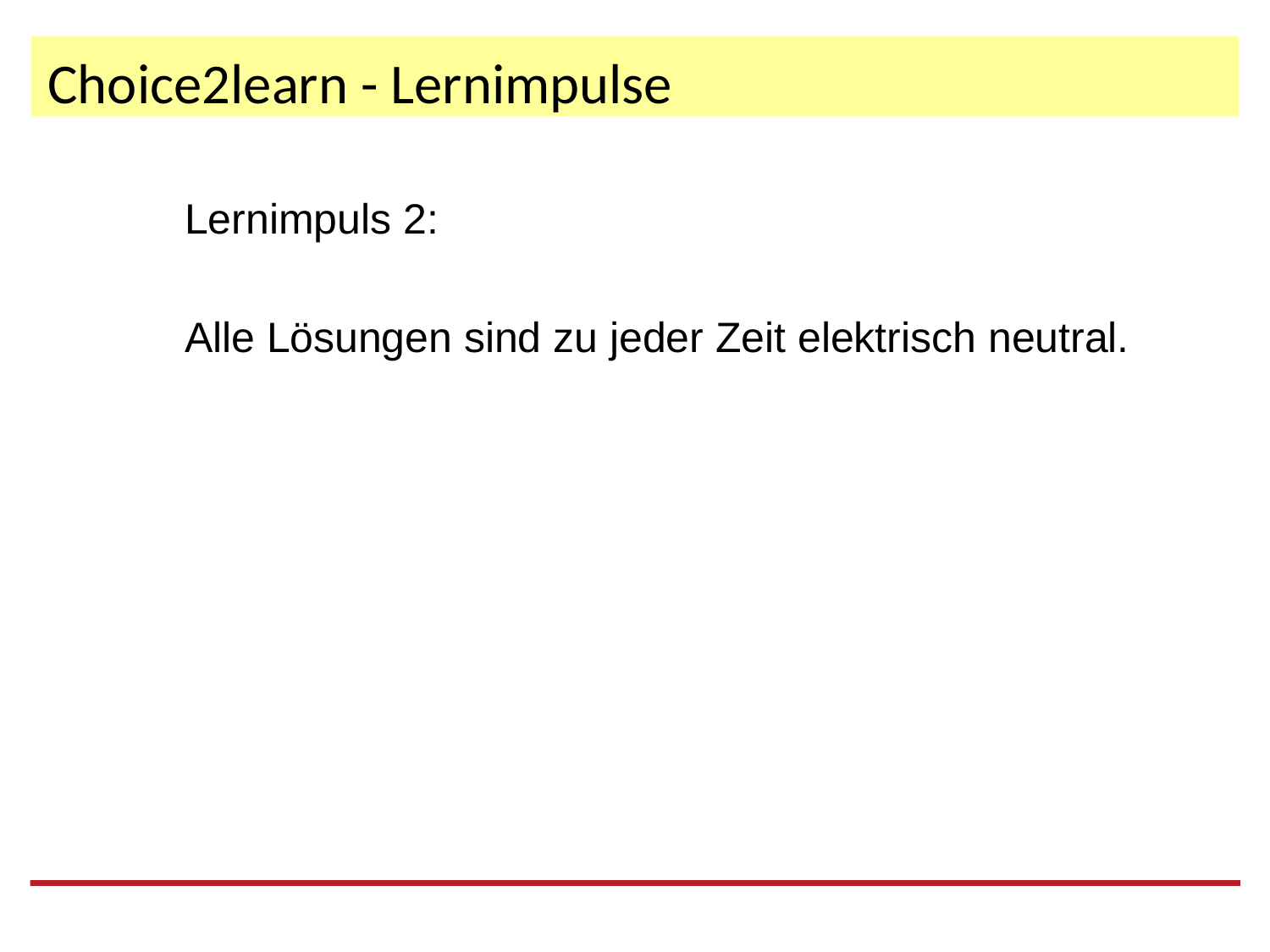

# Choice2learn - Lernimpulse

Lernimpuls 2:

Alle Lösungen sind zu jeder Zeit elektrisch neutral.